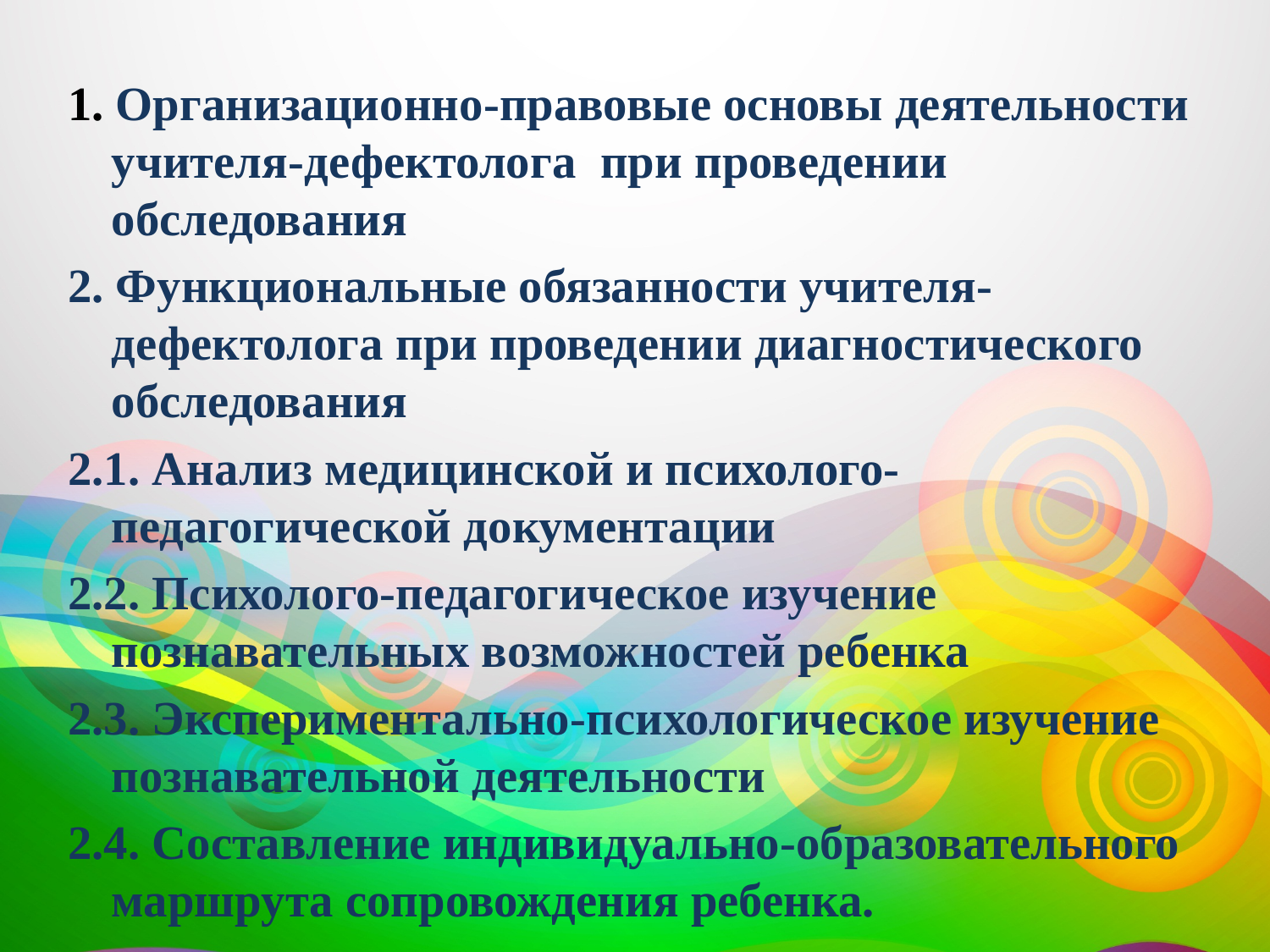

1. Организационно-правовые основы деятельности учителя-дефектолога  при проведении обследования
2. Функциональные обязанности учителя-дефектолога при проведении диагностического обследования
2.1. Анализ медицинской и психолого-педагогической документации
2.2. Психолого-педагогическое изучение познавательных возможностей ребенка
2.3. Экспериментально-психологическое изучение познавательной деятельности
2.4. Составление индивидуально-образовательного маршрута сопровождения ребенка.